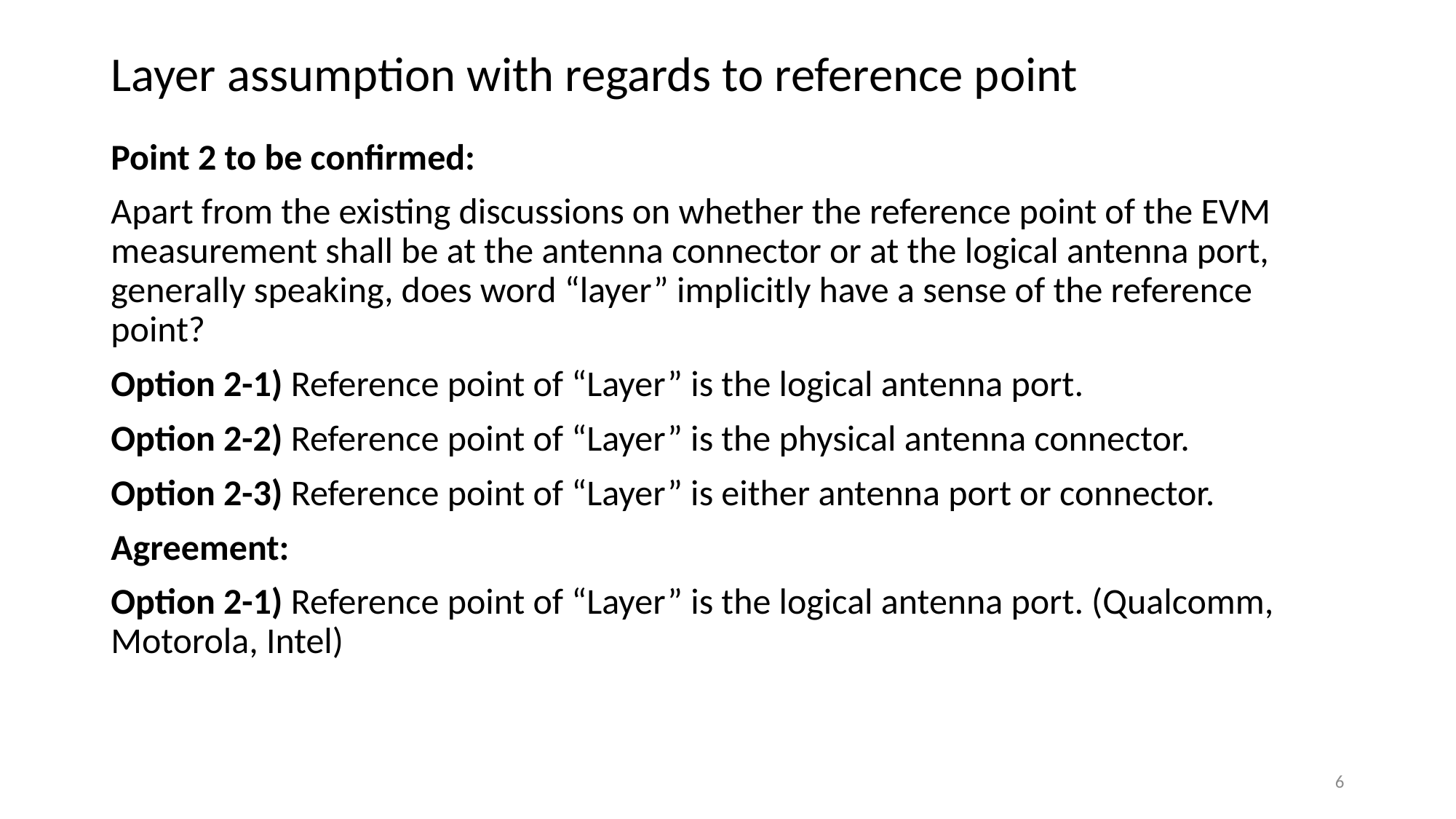

# Layer assumption with regards to reference point
Point 2 to be confirmed:
Apart from the existing discussions on whether the reference point of the EVM measurement shall be at the antenna connector or at the logical antenna port, generally speaking, does word “layer” implicitly have a sense of the reference point?
Option 2-1) Reference point of “Layer” is the logical antenna port.
Option 2-2) Reference point of “Layer” is the physical antenna connector.
Option 2-3) Reference point of “Layer” is either antenna port or connector.
Agreement:
Option 2-1) Reference point of “Layer” is the logical antenna port. (Qualcomm, Motorola, Intel)
6